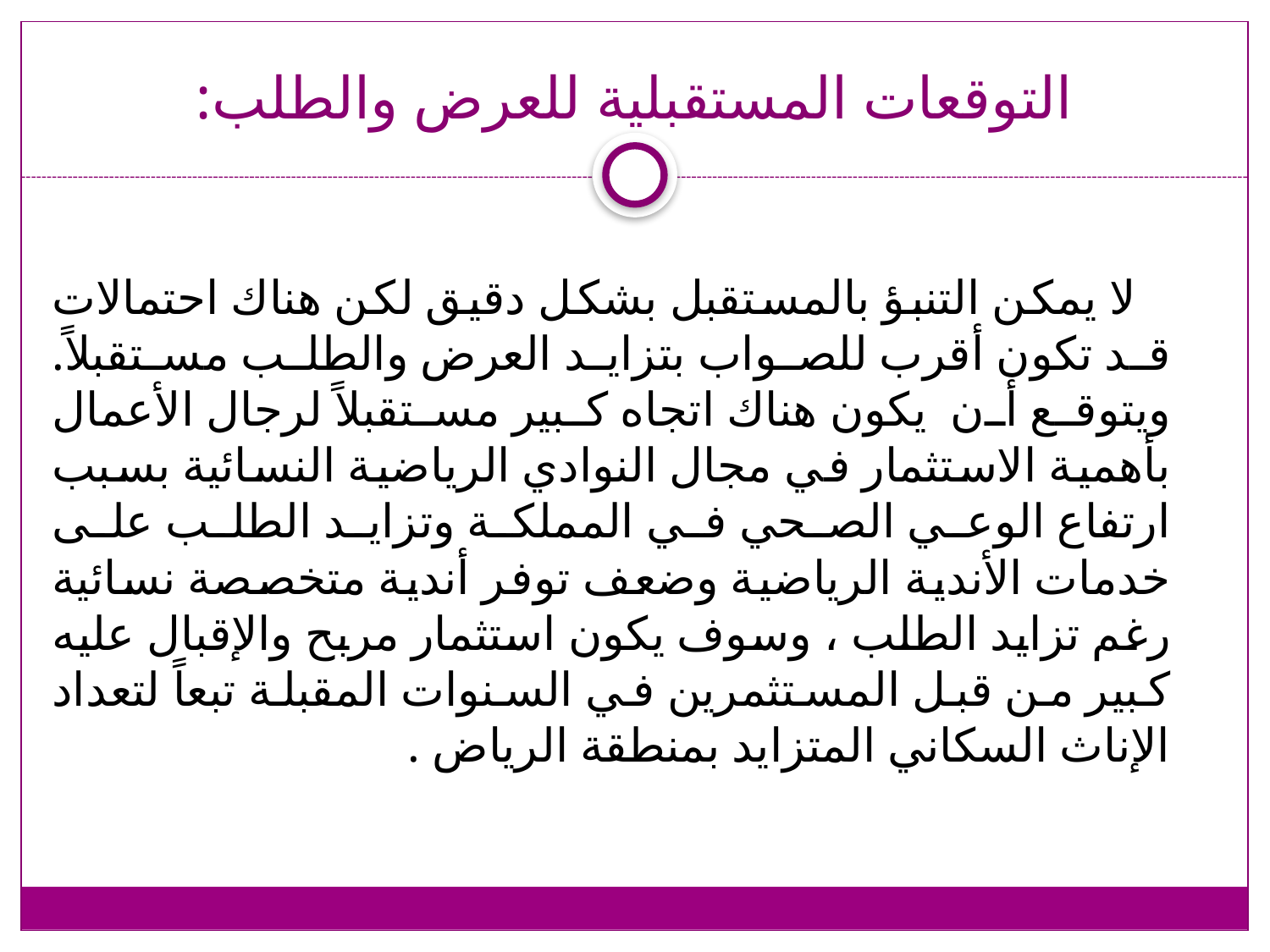

# التوقعات المستقبلية للعرض والطلب:
      لا يمكن التنبؤ بالمستقبل بشكل دقيق لكن هناك احتمالات قد تكون أقرب للصواب بتزايد العرض والطلب مستقبلاً. ويتوقع أن  يكون هناك اتجاه كبير مستقبلاً لرجال الأعمال بأهمية الاستثمار في مجال النوادي الرياضية النسائية بسبب ارتفاع الوعي الصحي في المملكة وتزايد الطلب على خدمات الأندية الرياضية وضعف توفر أندية متخصصة نسائية رغم تزايد الطلب ، وسوف يكون استثمار مربح والإقبال عليه كبير من قبل المستثمرين في السنوات المقبلة تبعاً لتعداد الإناث السكاني المتزايد بمنطقة الرياض .